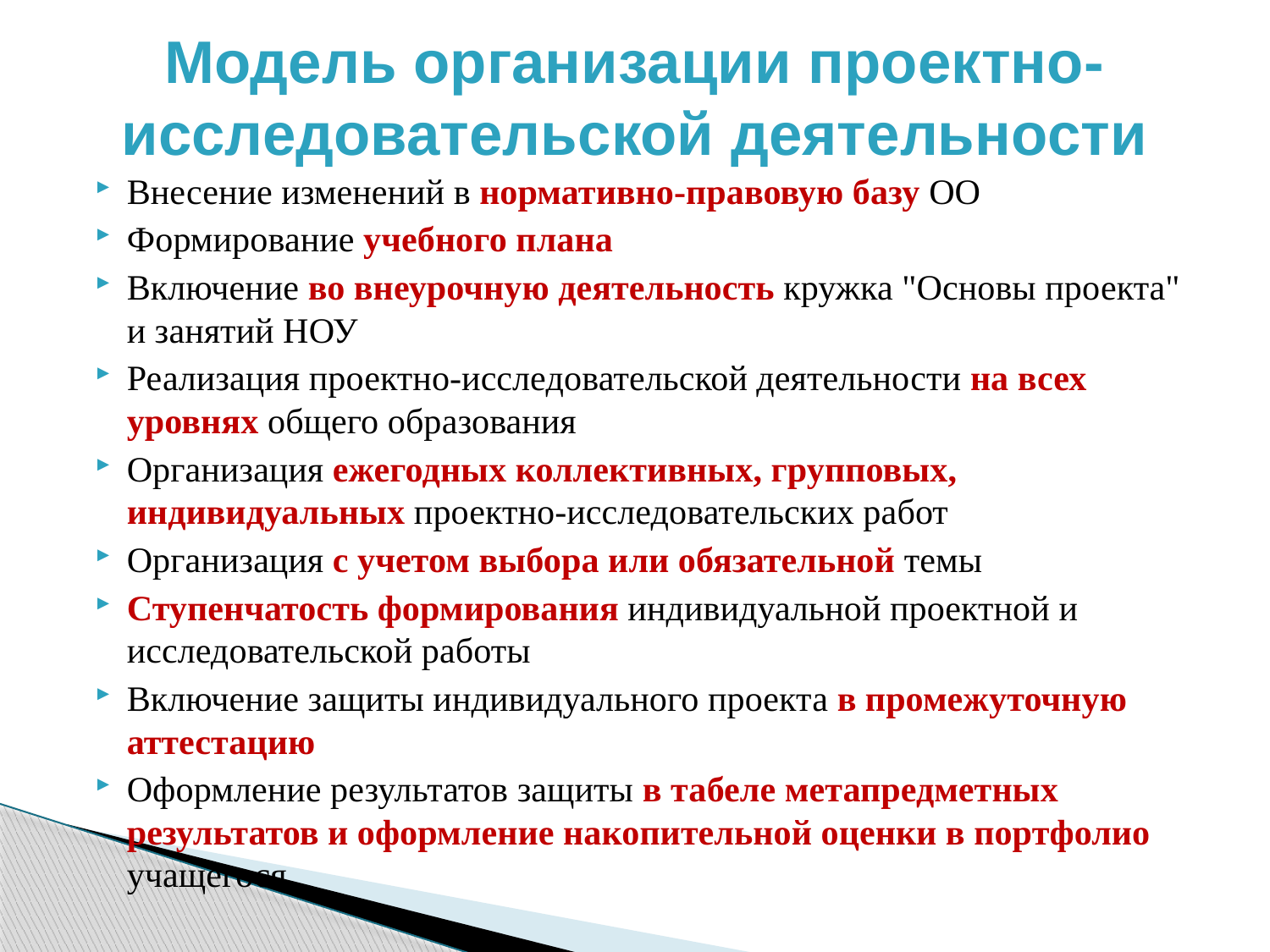

# Модель организации проектно-исследовательской деятельности
Внесение изменений в нормативно-правовую базу ОО
Формирование учебного плана
Включение во внеурочную деятельность кружка "Основы проекта" и занятий НОУ
Реализация проектно-исследовательской деятельности на всех уровнях общего образования
Организация ежегодных коллективных, групповых, индивидуальных проектно-исследовательских работ
Организация с учетом выбора или обязательной темы
Ступенчатость формирования индивидуальной проектной и исследовательской работы
Включение защиты индивидуального проекта в промежуточную аттестацию
Оформление результатов защиты в табеле метапредметных результатов и оформление накопительной оценки в портфолио учащегося